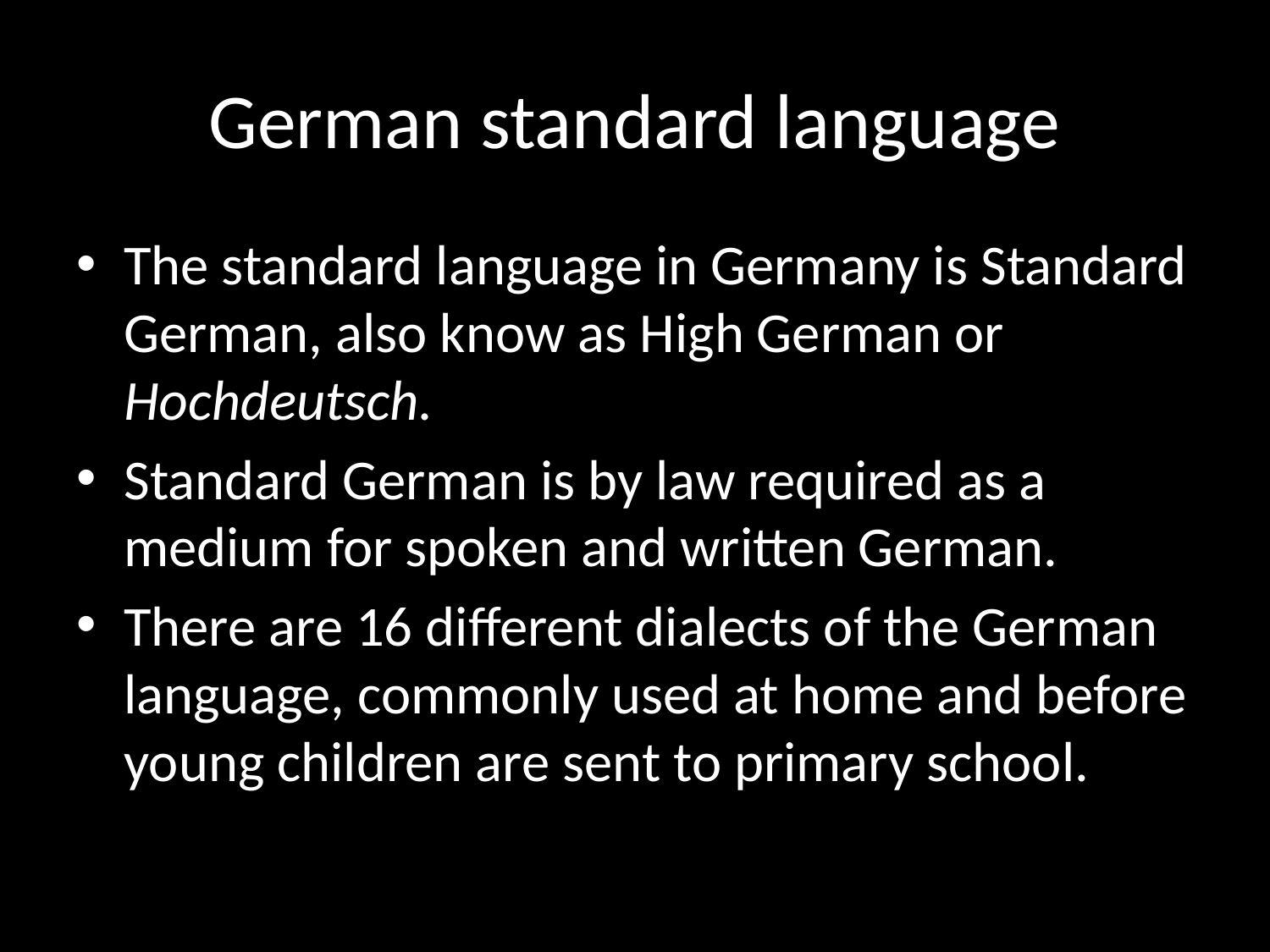

# German standard language
The standard language in Germany is Standard German, also know as High German or Hochdeutsch.
Standard German is by law required as a medium for spoken and written German.
There are 16 different dialects of the German language, commonly used at home and before young children are sent to primary school.